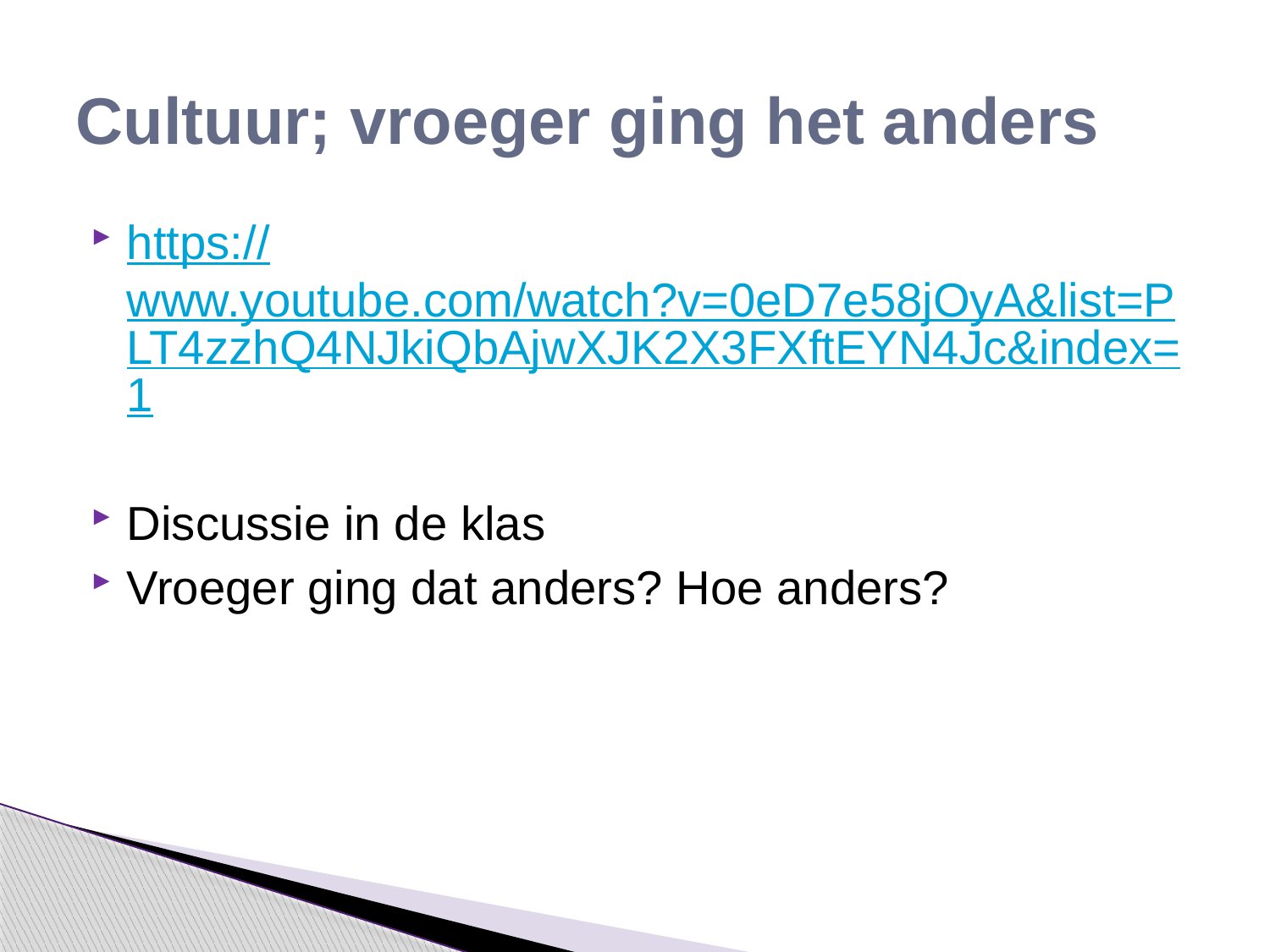

# Cultuur; vroeger ging het anders
https://www.youtube.com/watch?v=0eD7e58jOyA&list=PLT4zzhQ4NJkiQbAjwXJK2X3FXftEYN4Jc&index=1

Discussie in de klas
Vroeger ging dat anders? Hoe anders?